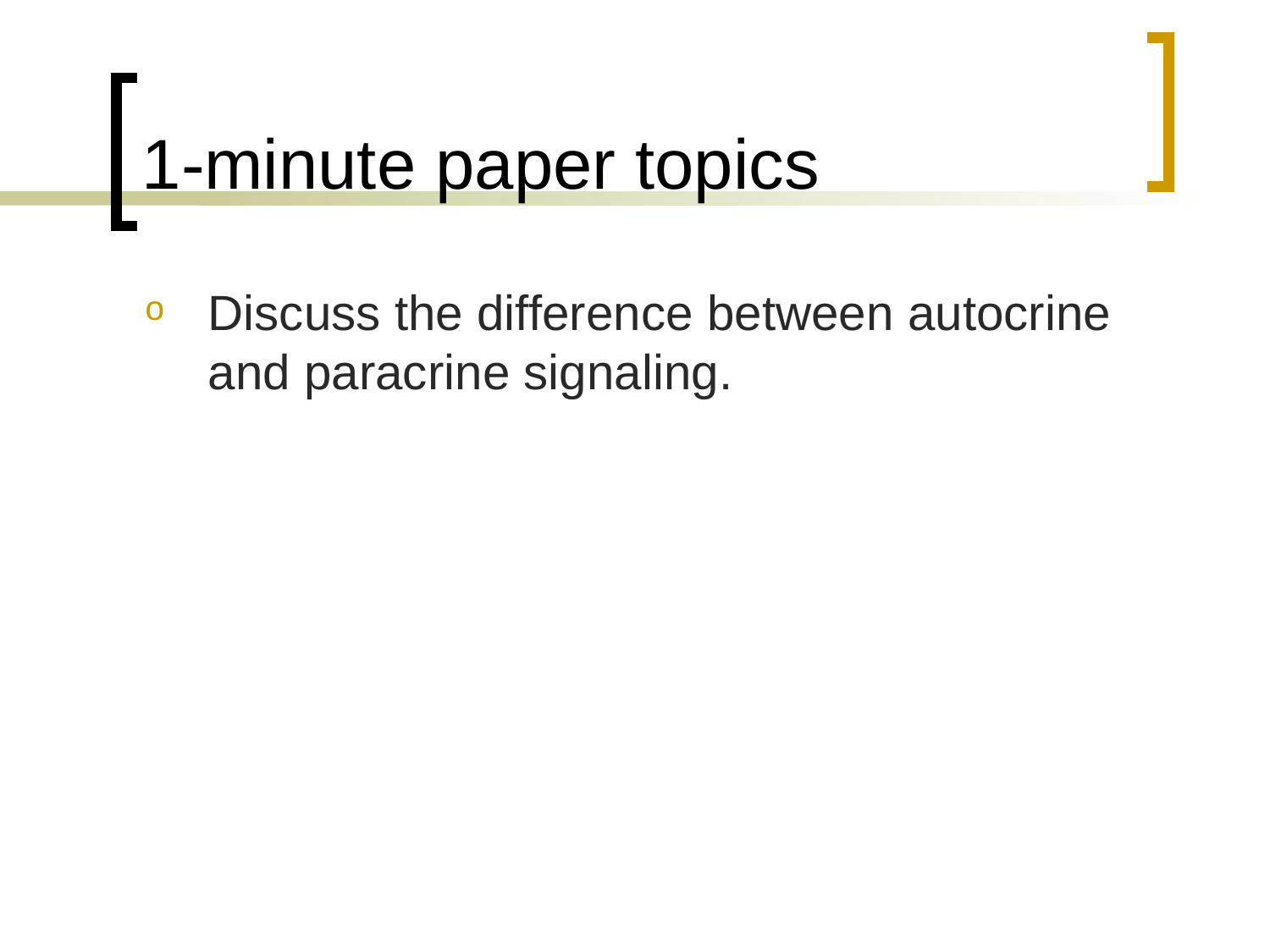

# 1-minute paper topics
Discuss the difference between autocrine and paracrine signaling.